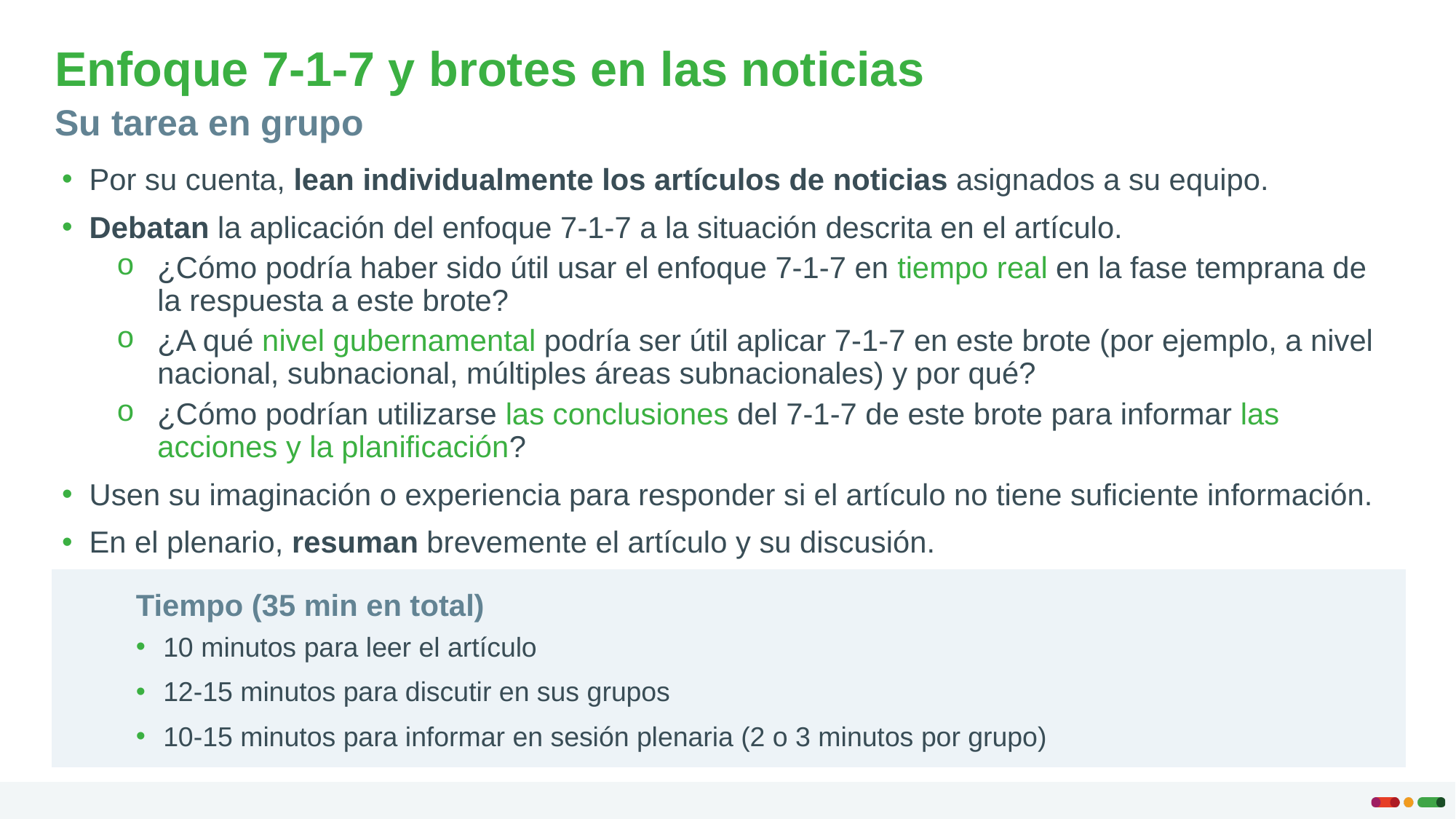

# Enfoque 7-1-7 y brotes en las noticias
Su tarea en grupo
Por su cuenta, lean individualmente los artículos de noticias asignados a su equipo.
Debatan la aplicación del enfoque 7-1-7 a la situación descrita en el artículo.
¿Cómo podría haber sido útil usar el enfoque 7-1-7 en tiempo real en la fase temprana de la respuesta a este brote?
¿A qué nivel gubernamental podría ser útil aplicar 7-1-7 en este brote (por ejemplo, a nivel nacional, subnacional, múltiples áreas subnacionales) y por qué?
¿Cómo podrían utilizarse las conclusiones del 7-1-7 de este brote para informar las acciones y la planificación?
Usen su imaginación o experiencia para responder si el artículo no tiene suficiente información.
En el plenario, resuman brevemente el artículo y su discusión.

Tiempo (35 min en total)
10 minutos para leer el artículo
12-15 minutos para discutir en sus grupos
10-15 minutos para informar en sesión plenaria (2 o 3 minutos por grupo)